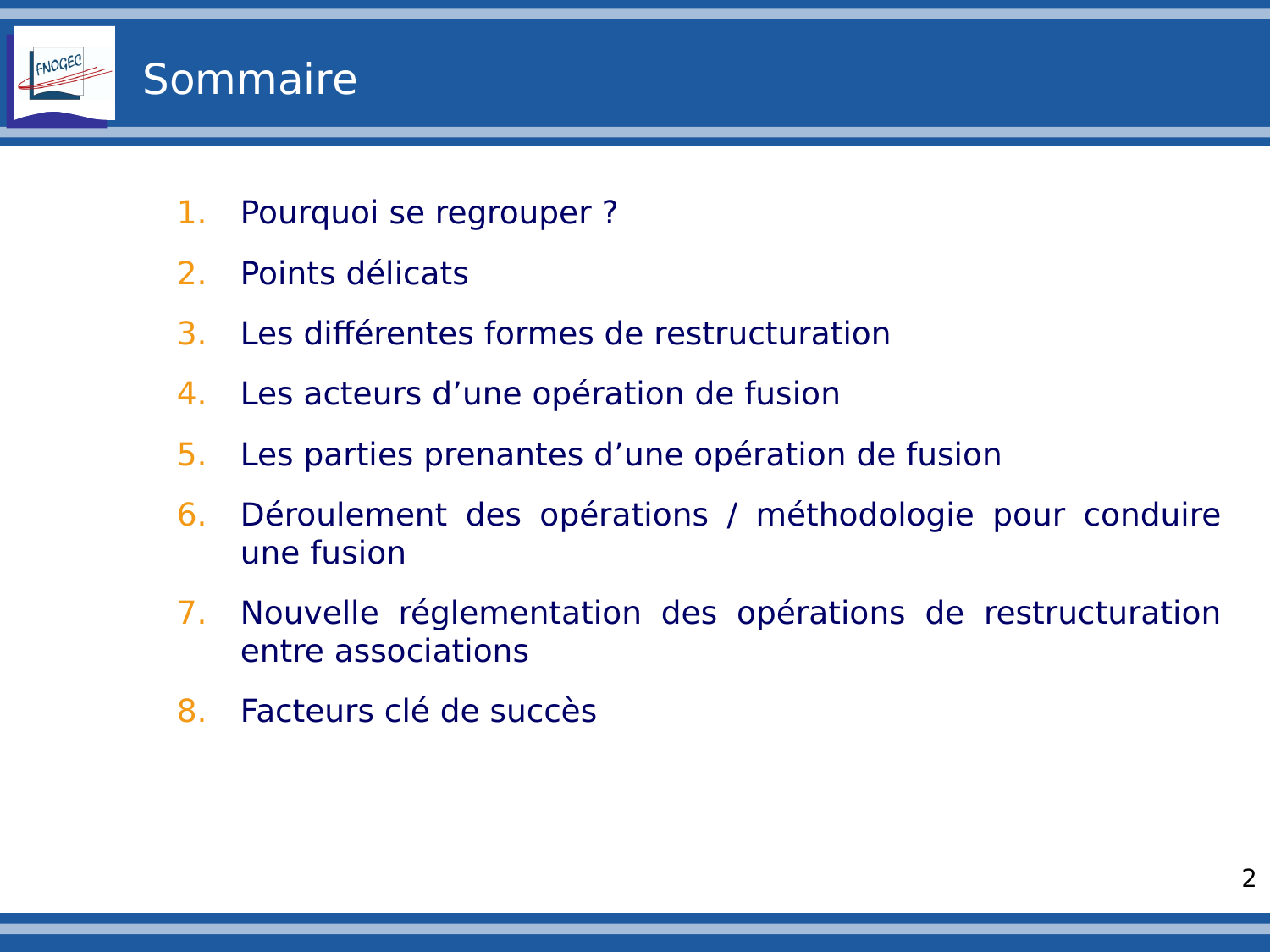

# Sommaire
Pourquoi se regrouper ?
Points délicats
Les différentes formes de restructuration
Les acteurs d’une opération de fusion
Les parties prenantes d’une opération de fusion
Déroulement des opérations / méthodologie pour conduire une fusion
Nouvelle réglementation des opérations de restructuration entre associations
Facteurs clé de succès
2